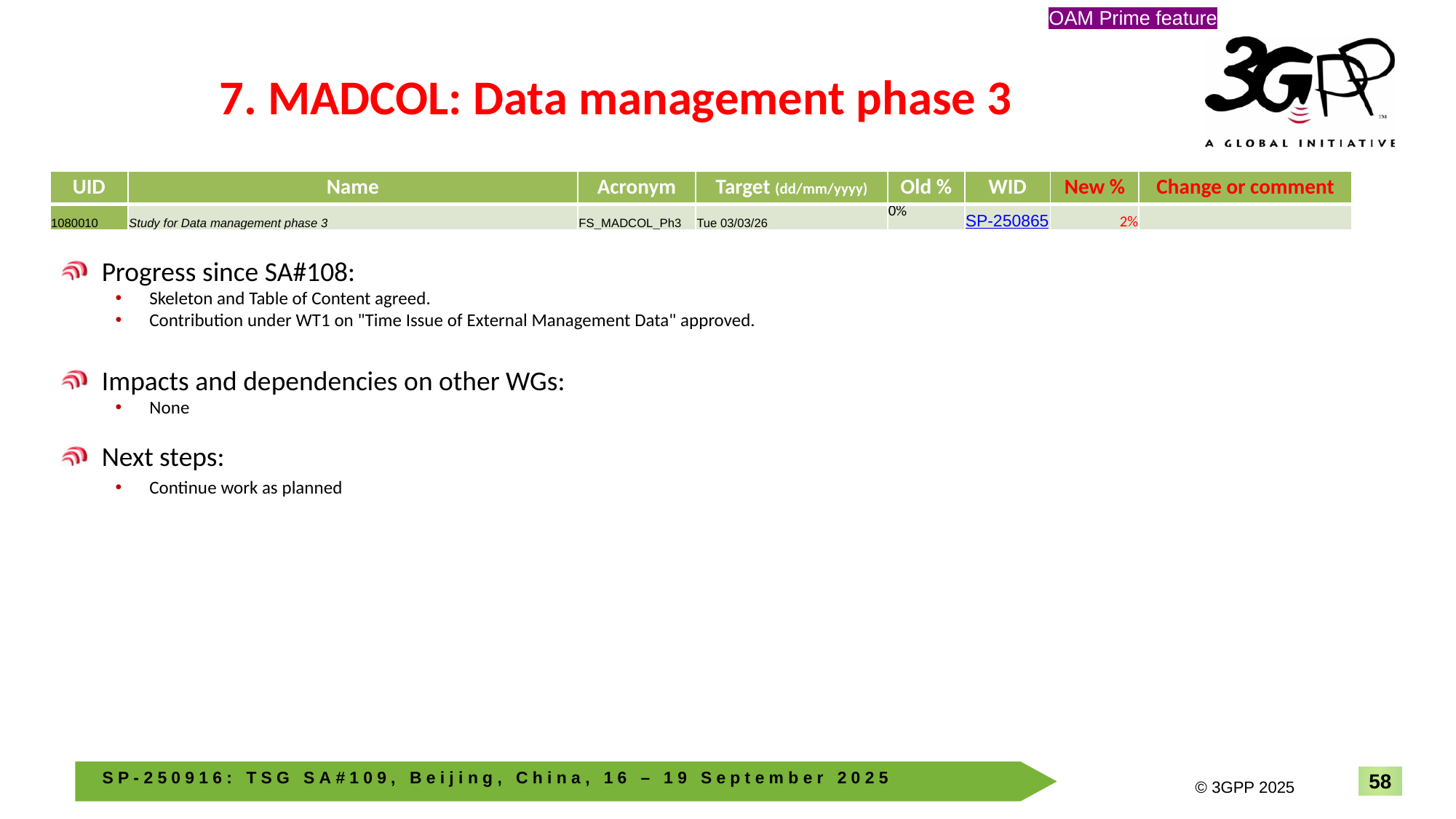

OAM Prime feature
# 7. MADCOL: Data management phase 3
| UID | Name | Acronym | Target (dd/mm/yyyy) | Old % | WID | New % | Change or comment |
| --- | --- | --- | --- | --- | --- | --- | --- |
| 1080010 | Study for Data management phase 3 | FS\_MADCOL\_Ph3 | Tue 03/03/26 | 0% | SP-250865 | 2% |  |
Progress since SA#108:
Skeleton and Table of Content agreed.
Contribution under WT1 on "Time Issue of External Management Data" approved.

Impacts and dependencies on other WGs:
None

Next steps:
Continue work as planned